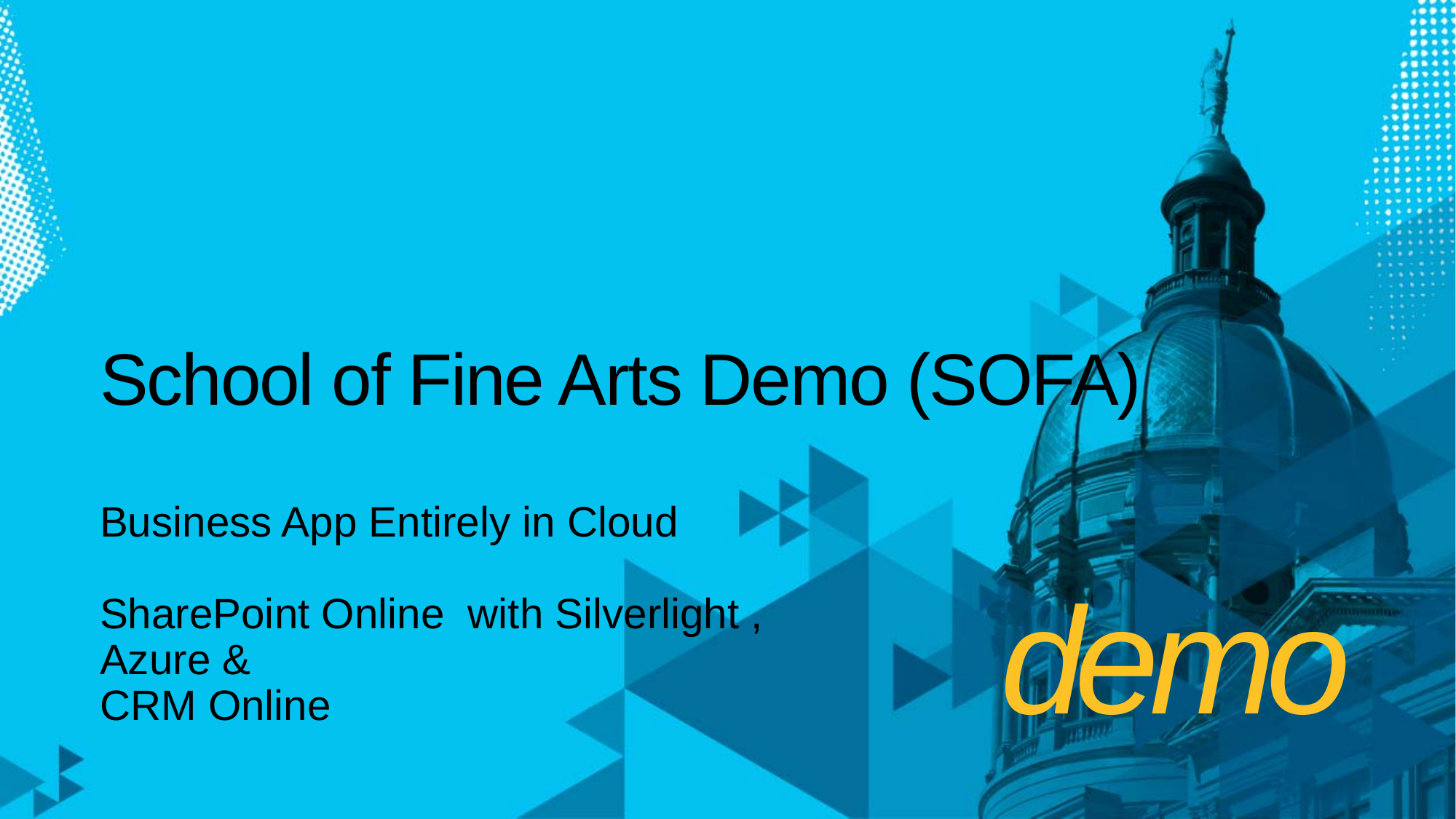

# School of Fine Arts Demo (SOFA)
Business App Entirely in Cloud

SharePoint Online  with Silverlight ,
Azure &
CRM Online
demo